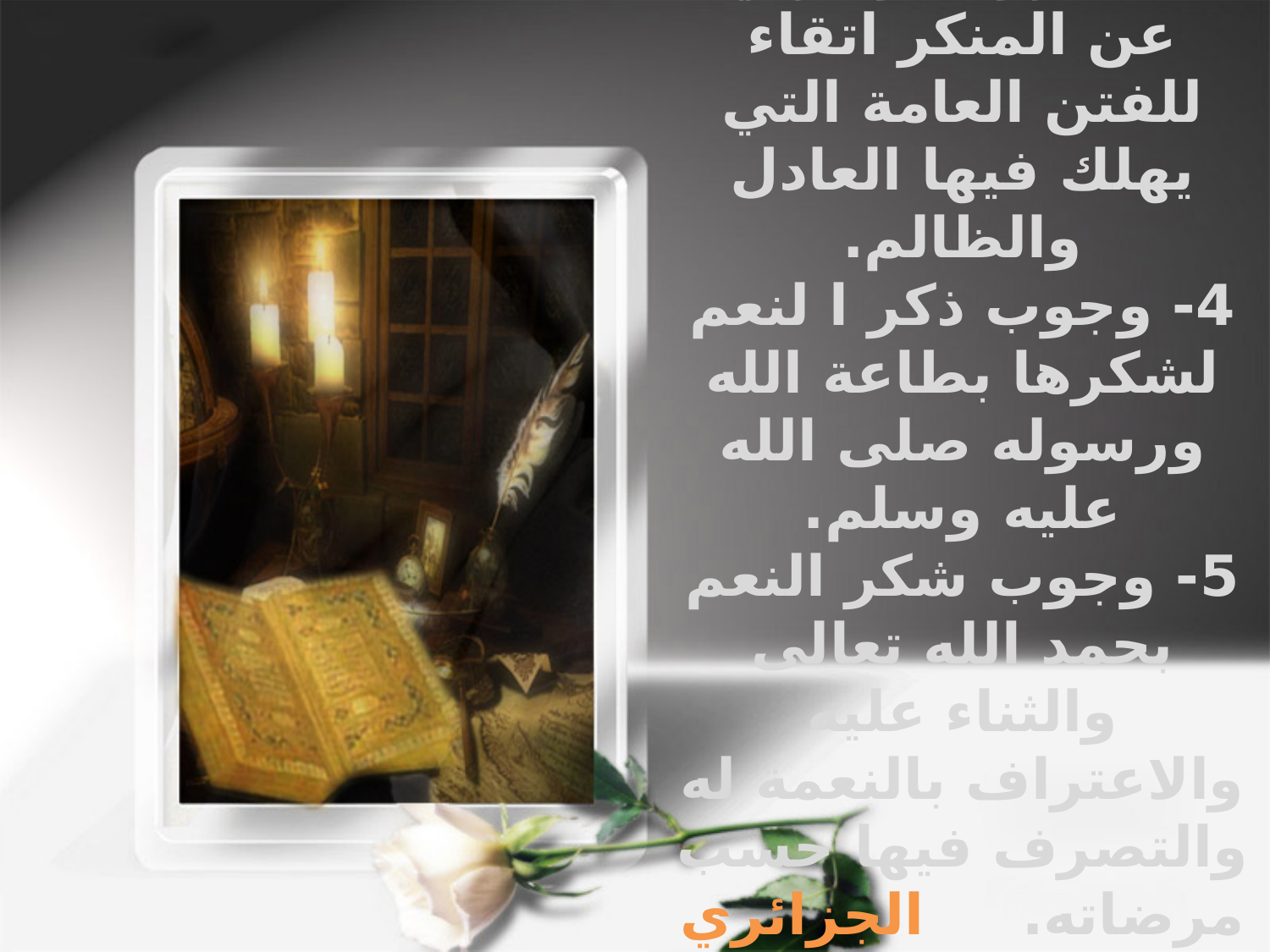

3- وجوب الأمر بالمعروف والنهي عن المنكر اتقاء للفتن العامة التي يهلك فيها العادل والظالم.
4- وجوب ذكر ا لنعم لشكرها بطاعة الله ورسوله صلى الله عليه وسلم.
5- وجوب شكر النعم بحمد الله تعالى والثناء عليه والاعتراف بالنعمة له والتصرف فيها حسب مرضاته.     الجزائري